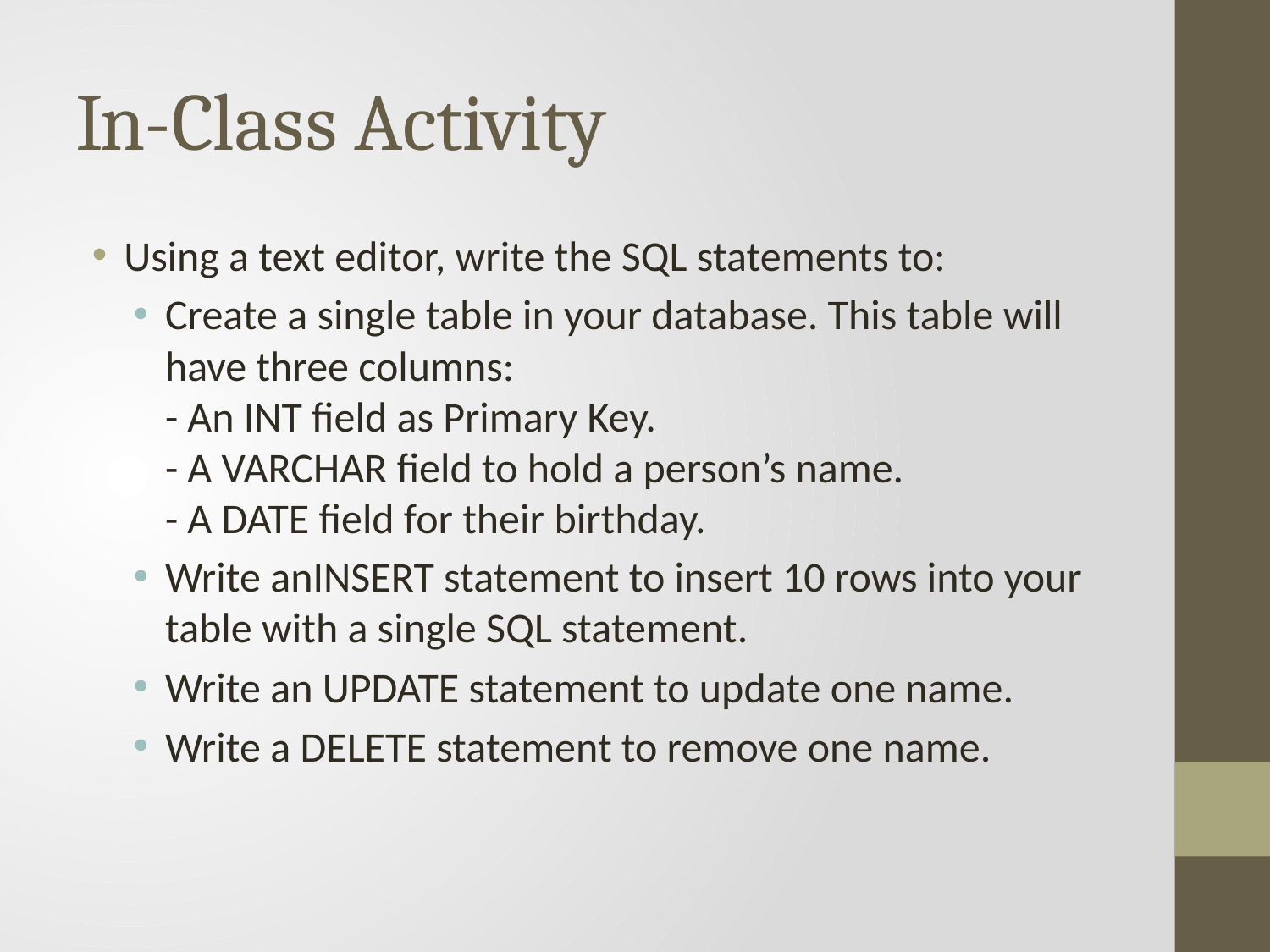

# In-Class Activity
Using a text editor, write the SQL statements to:
Create a single table in your database. This table will have three columns:
- An INT field as Primary Key.
- A VARCHAR field to hold a person’s name.
- A DATE field for their birthday.
Write anINSERT statement to insert 10 rows into your table with a single SQL statement.
Write an UPDATE statement to update one name.
Write a DELETE statement to remove one name.